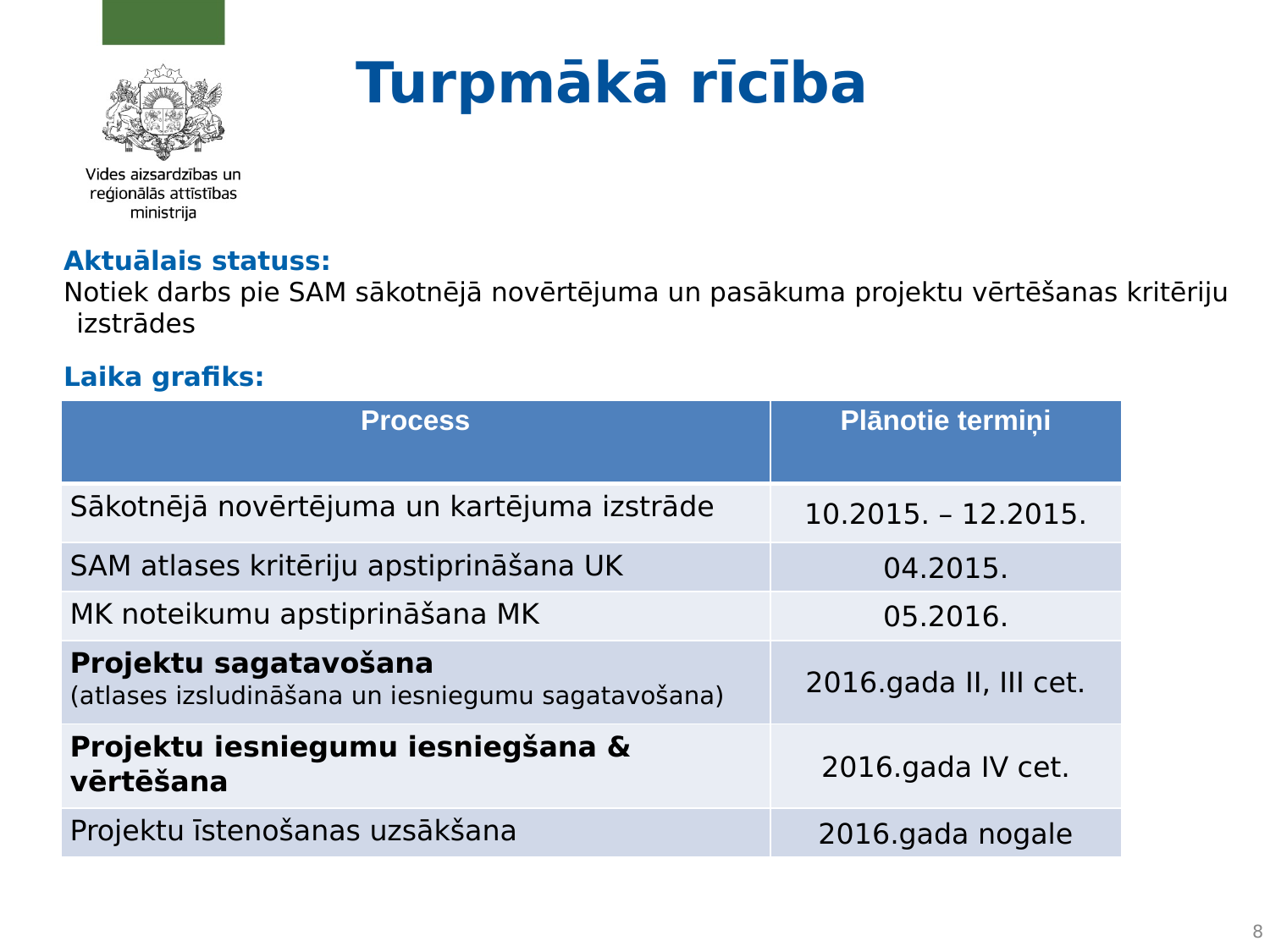

Turpmākā rīcība

Aktuālais statuss:
Notiek darbs pie SAM sākotnējā novērtējuma un pasākuma projektu vērtēšanas kritēriju izstrādes
Laika grafiks:
| Process | Plānotie termiņi |
| --- | --- |
| Sākotnējā novērtējuma un kartējuma izstrāde | 10.2015. – 12.2015. |
| SAM atlases kritēriju apstiprināšana UK | 04.2015. |
| MK noteikumu apstiprināšana MK | 05.2016. |
| Projektu sagatavošana (atlases izsludināšana un iesniegumu sagatavošana) | 2016.gada II, III cet. |
| Projektu iesniegumu iesniegšana & vērtēšana | 2016.gada IV cet. |
| Projektu īstenošanas uzsākšana | 2016.gada nogale |
8